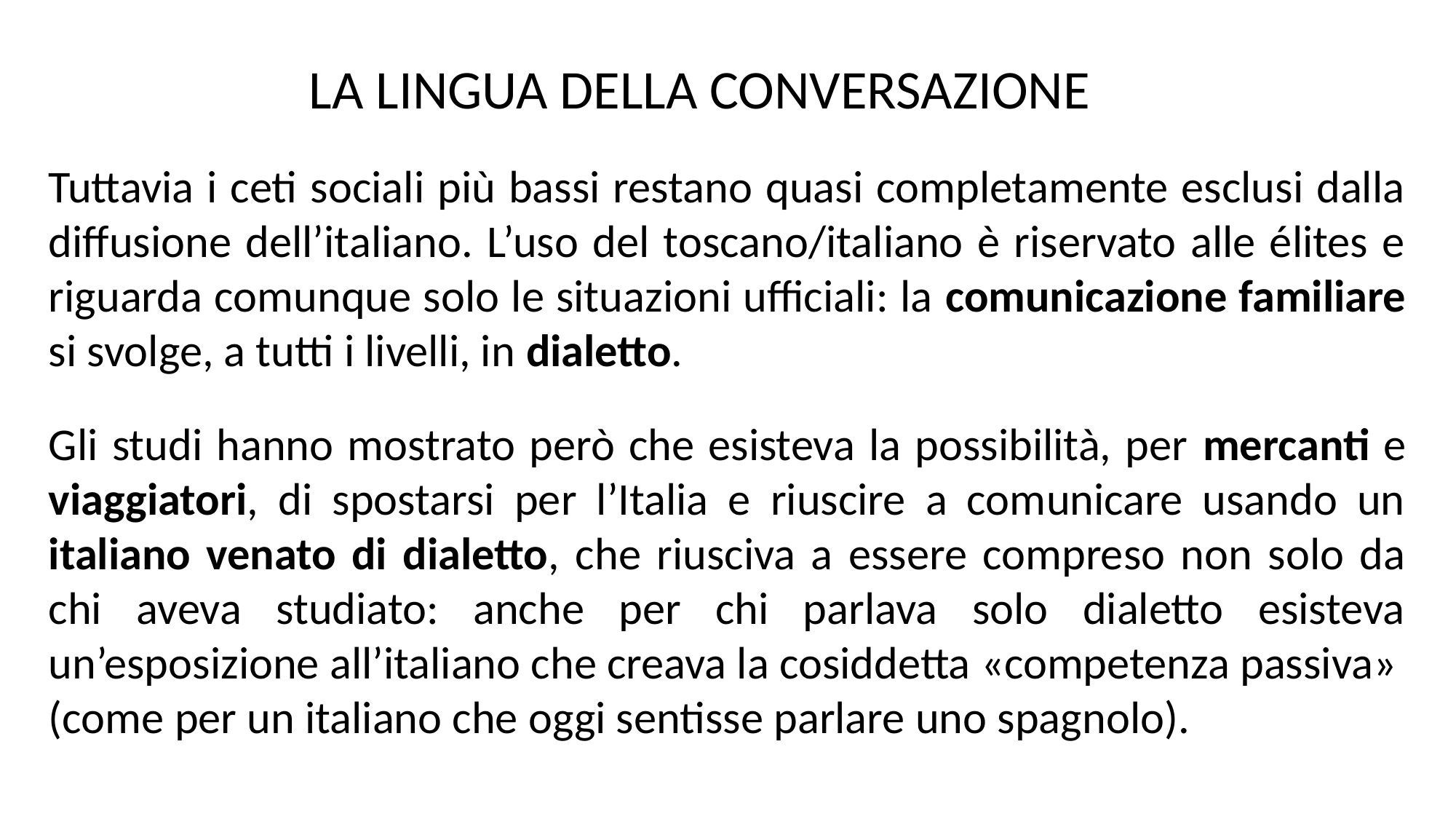

LA LINGUA DELLA CONVERSAZIONE
Tuttavia i ceti sociali più bassi restano quasi completamente esclusi dalla diffusione dell’italiano. L’uso del toscano/italiano è riservato alle élites e riguarda comunque solo le situazioni ufficiali: la comunicazione familiare si svolge, a tutti i livelli, in dialetto.
Gli studi hanno mostrato però che esisteva la possibilità, per mercanti e viaggiatori, di spostarsi per l’Italia e riuscire a comunicare usando un italiano venato di dialetto, che riusciva a essere compreso non solo da chi aveva studiato: anche per chi parlava solo dialetto esisteva un’esposizione all’italiano che creava la cosiddetta «competenza passiva»
(come per un italiano che oggi sentisse parlare uno spagnolo).